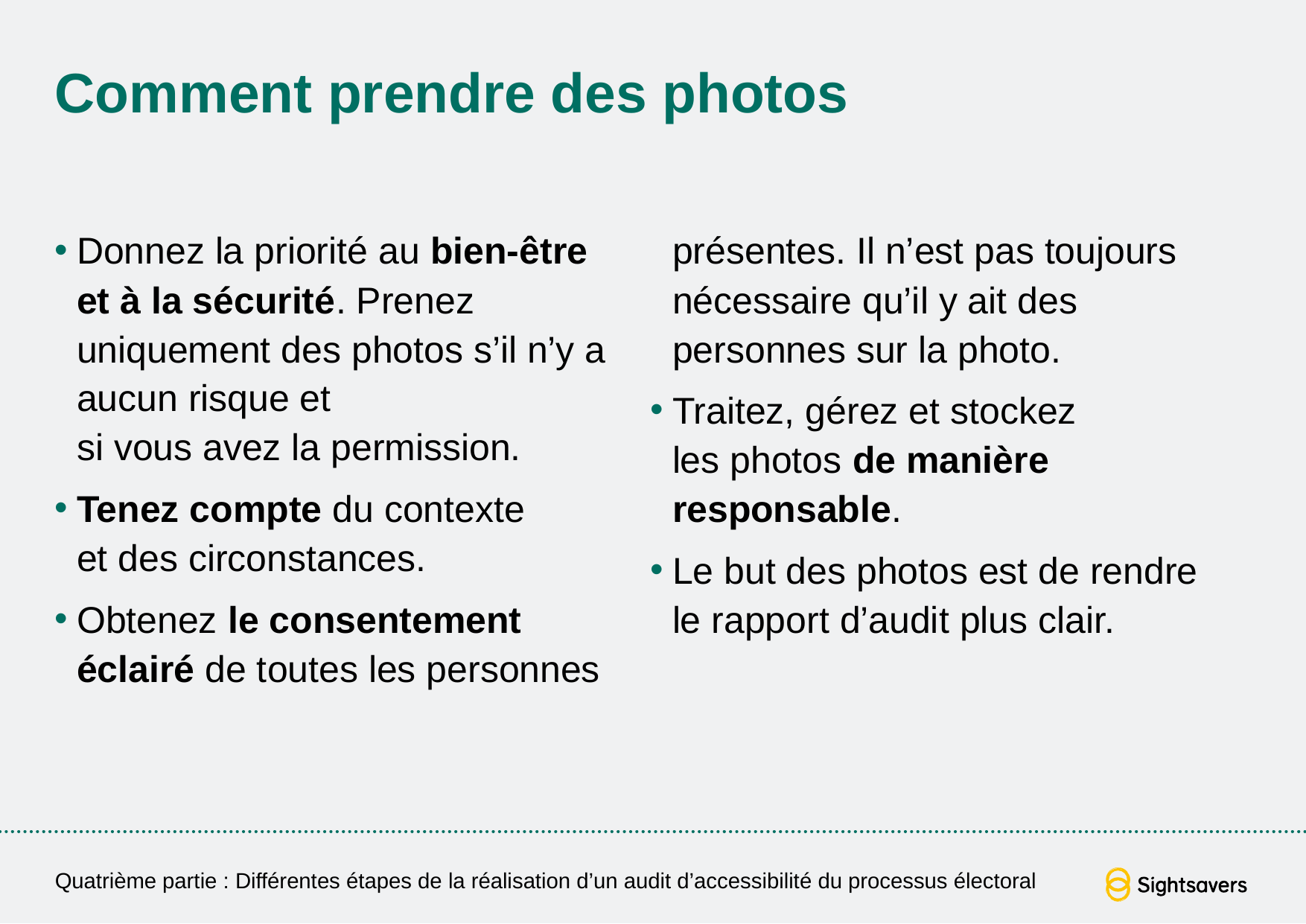

# Comment prendre des photos
Donnez la priorité au bien-être et à la sécurité. Prenez uniquement des photos s’il n’y a aucun risque et
si vous avez la permission.
Tenez compte du contexte
et des circonstances.
Obtenez le consentement éclairé de toutes les personnes présentes. Il n’est pas toujours nécessaire qu’il y ait des personnes sur la photo.
Traitez, gérez et stockez
les photos de manière responsable.
Le but des photos est de rendre le rapport d’audit plus clair.
Quatrième partie : Différentes étapes de la réalisation d’un audit d’accessibilité du processus électoral